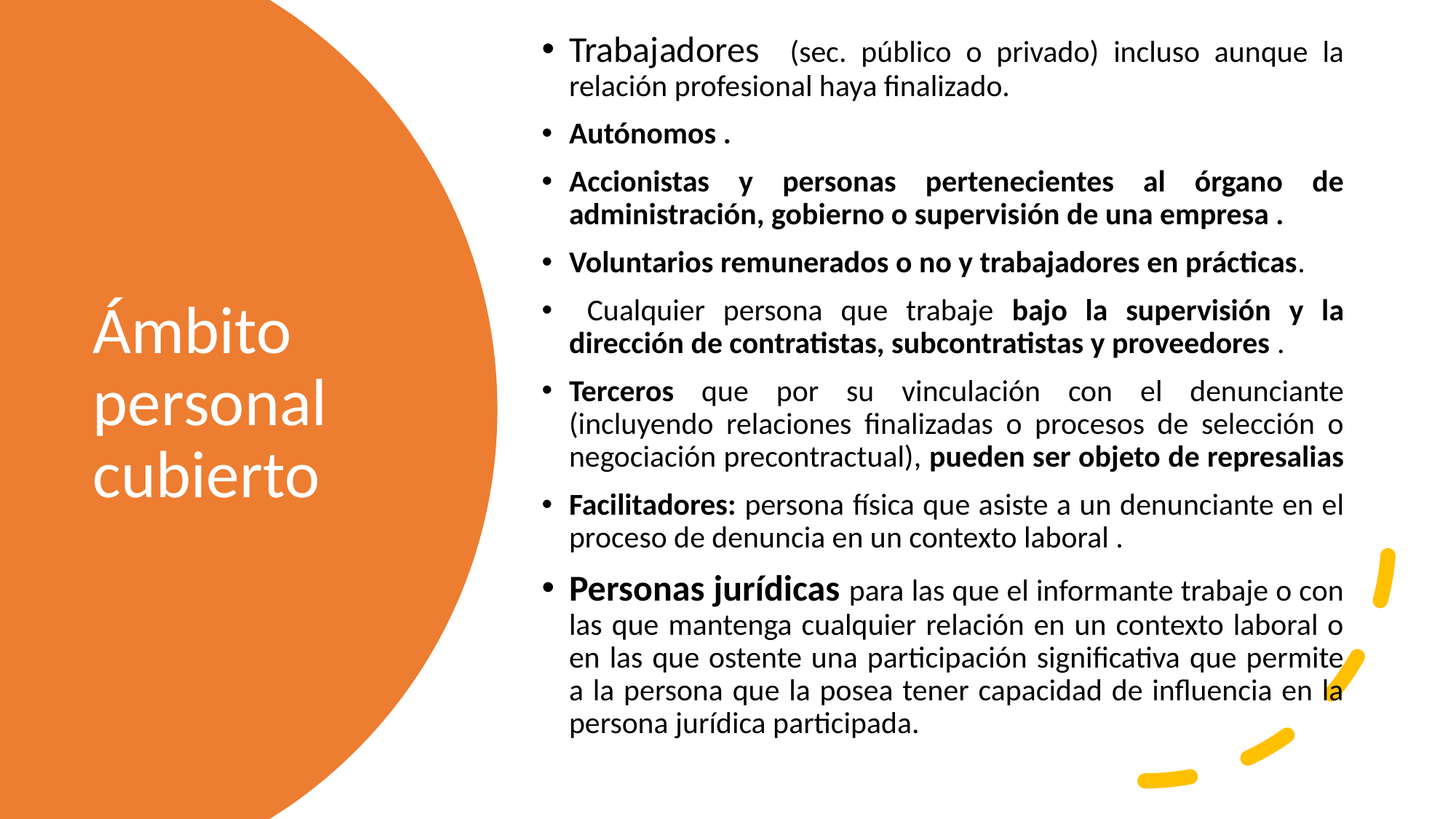

Trabajadores  (sec. público o privado) incluso aunque la relación profesional haya finalizado.
Autónomos .
Accionistas y personas pertenecientes al órgano de administración, gobierno o supervisión de una empresa .
Voluntarios remunerados o no y trabajadores en prácticas.
 Cualquier persona que trabaje bajo la supervisión y la dirección de contratistas, subcontratistas y proveedores .
Terceros que por su vinculación con el denunciante (incluyendo relaciones finalizadas o procesos de selección o negociación precontractual), pueden ser objeto de represalias
Facilitadores: persona física que asiste a un denunciante en el proceso de denuncia en un contexto laboral .
Personas jurídicas para las que el informante trabaje o con las que mantenga cualquier relación en un contexto laboral o en las que ostente una participación significativa que permite a la persona que la posea tener capacidad de influencia en la persona jurídica participada.

# Ámbito personal cubierto